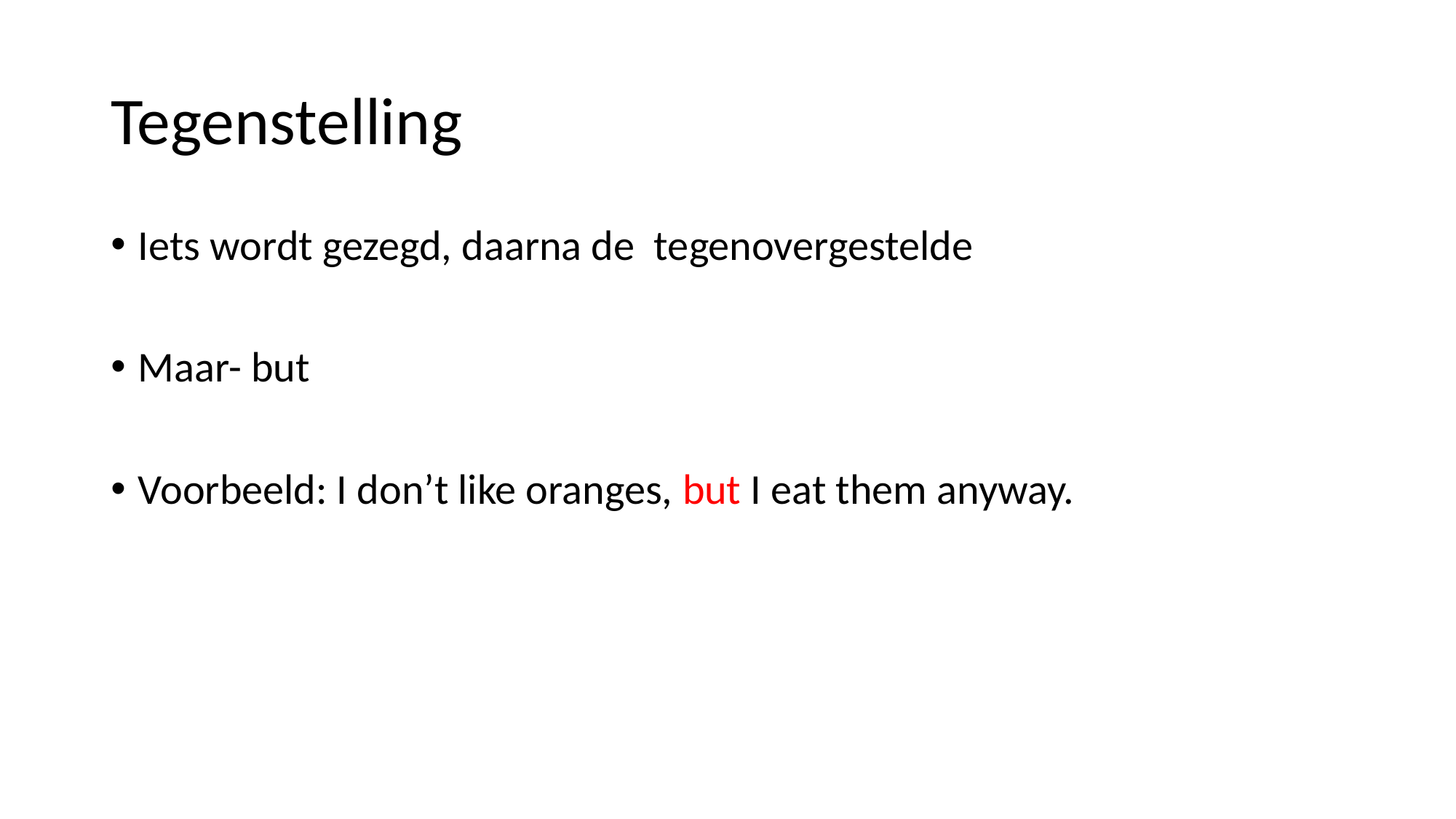

# Tegenstelling
Iets wordt gezegd, daarna de  tegenovergestelde

Maar- but

Voorbeeld: I don’t like oranges, but I eat them anyway.